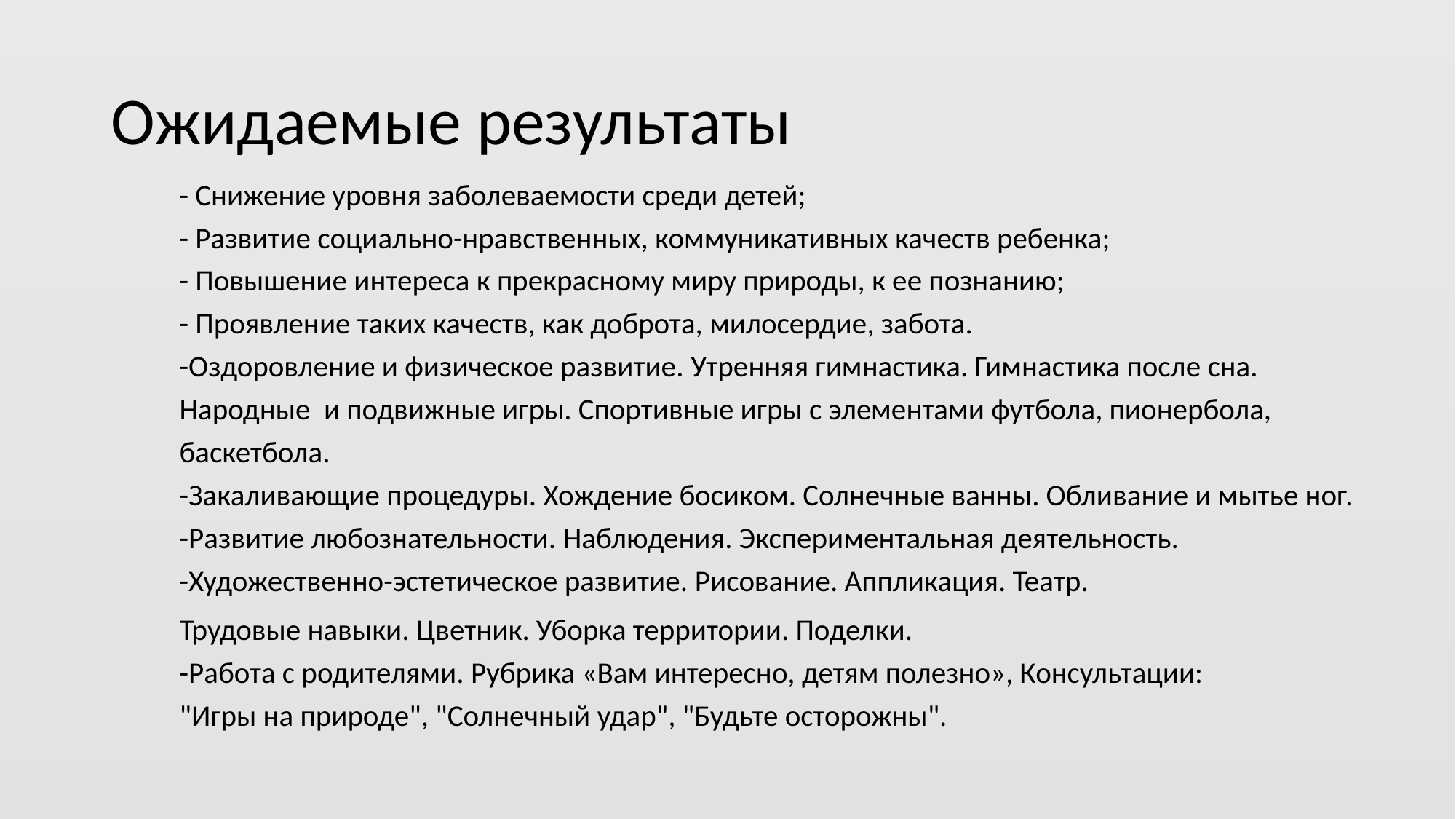

# Ожидаемые результаты
- Снижение уровня заболеваемости среди детей;
- Развитие социально-нравственных, коммуникативных качеств ребенка;
- Повышение интереса к прекрасному миру природы, к ее познанию;
- Проявление таких качеств, как доброта, милосердие, забота.
-Оздоровление и физическое развитие. Утренняя гимнастика. Гимнастика после сна. Народные  и подвижные игры. Спортивные игры с элементами футбола, пионербола, баскетбола.
-Закаливающие процедуры. Хождение босиком. Солнечные ванны. Обливание и мытье ног.
-Развитие любознательности. Наблюдения. Экспериментальная деятельность.
-Художественно-эстетическое развитие. Рисование. Аппликация. Театр.
Трудовые навыки. Цветник. Уборка территории. Поделки.
-Работа с родителями. Рубрика «Вам интересно, детям полезно», Консультации:
"Игры на природе", "Солнечный удар", "Будьте осторожны".